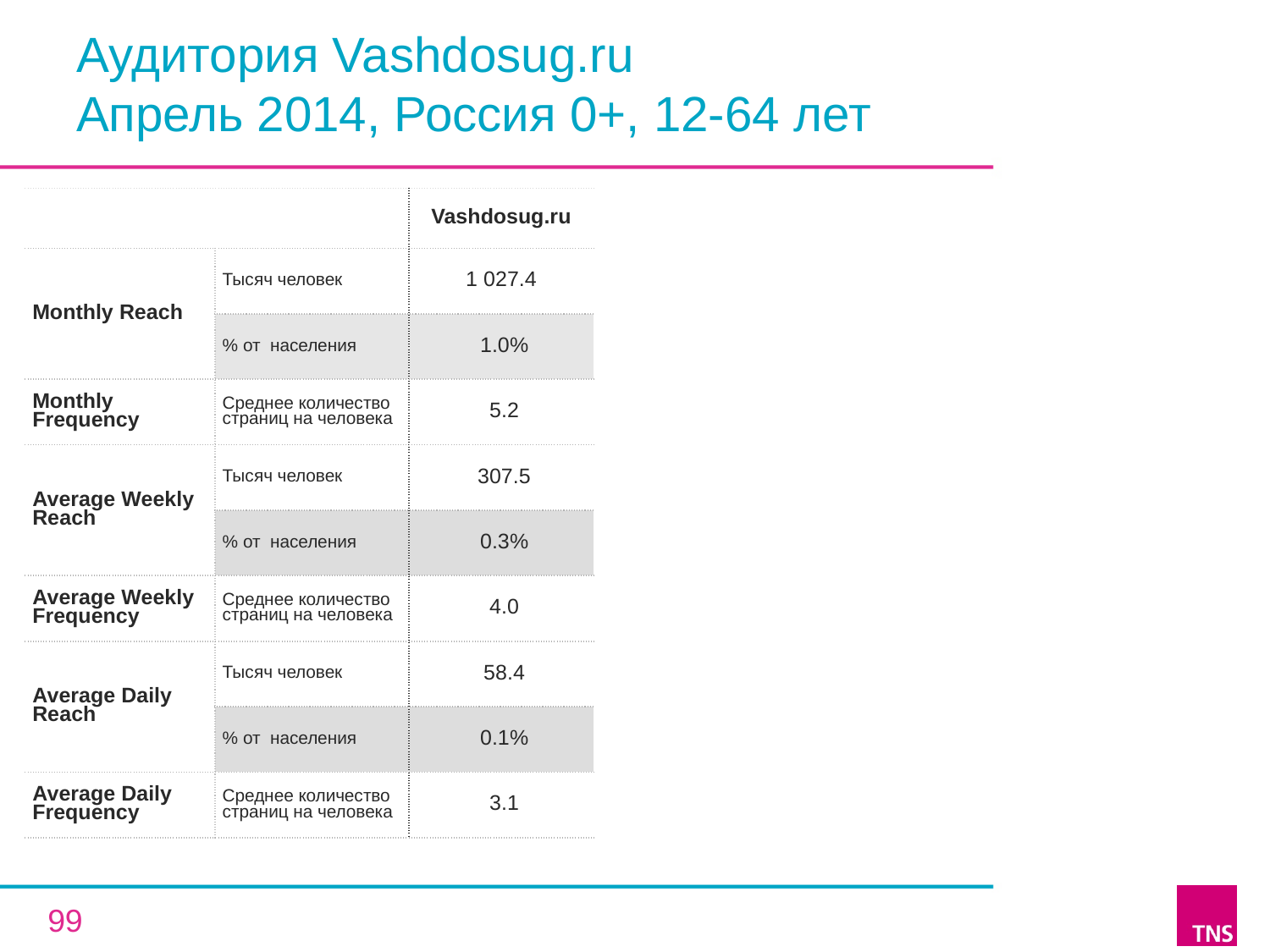

# Аудитория Vashdosug.ru Апрель 2014, Россия 0+, 12-64 лет
|  |  | Vashdosug.ru |
| --- | --- | --- |
| Monthly Reach | Тысяч человек | 1 027.4 |
|  | % от населения | 1.0% |
| Monthly Frequency | Среднее количество страниц на человека | 5.2 |
| Average Weekly Reach | Тысяч человек | 307.5 |
|  | % от населения | 0.3% |
| Average Weekly Frequency | Среднее количество страниц на человека | 4.0 |
| Average Daily Reach | Тысяч человек | 58.4 |
|  | % от населения | 0.1% |
| Average Daily Frequency | Среднее количество страниц на человека | 3.1 |

99